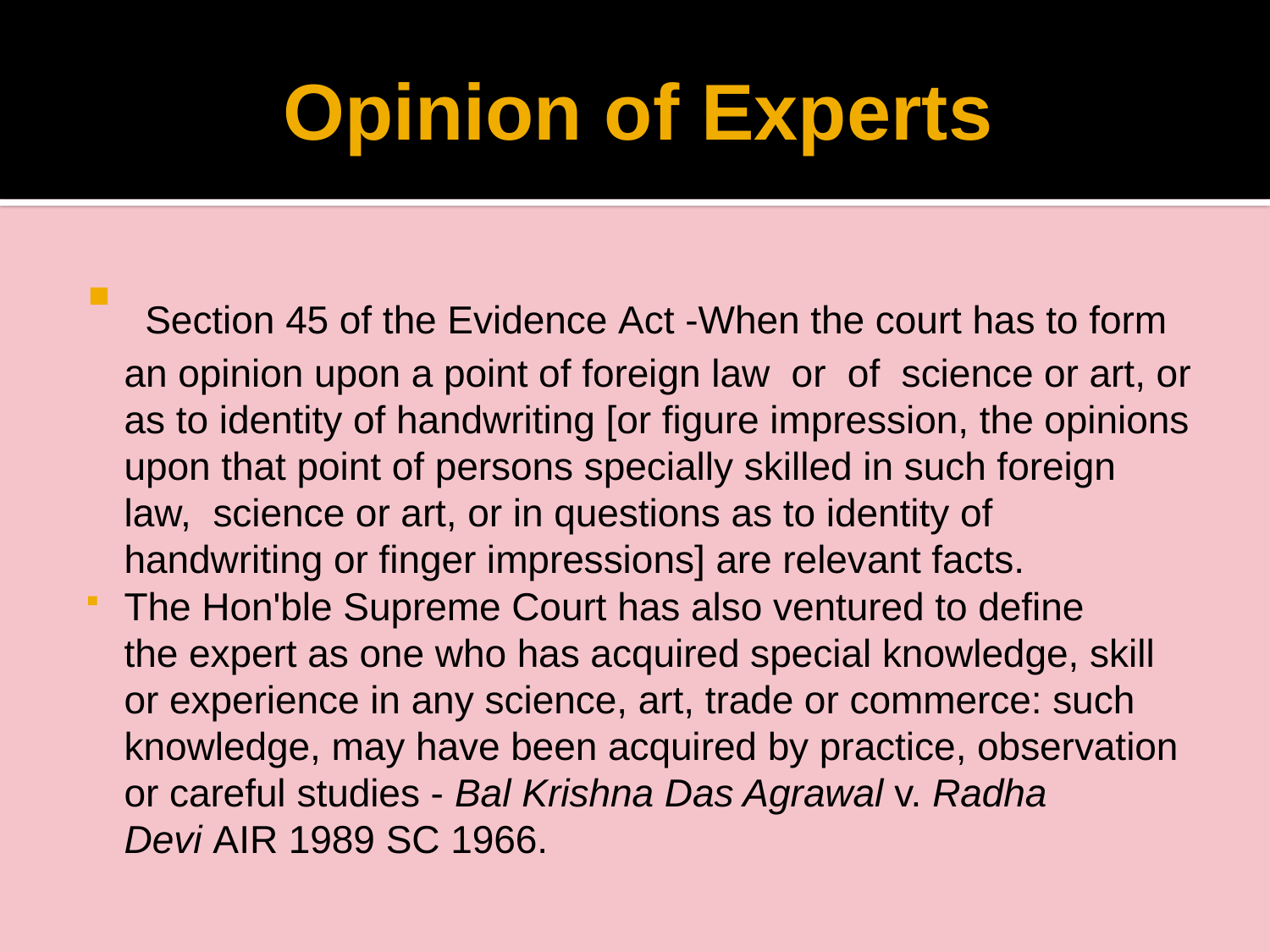

# Opinion of Experts
 Section 45 of the Evidence Act -When the court has to form an opinion upon a point of foreign law  or  of  science or art, or as to identity of handwriting [or figure impression, the opinions upon that point of persons specially skilled in such foreign law,  science or art, or in questions as to identity of handwriting or finger impressions] are relevant facts.
The Hon'ble Supreme Court has also ventured to define the expert as one who has acquired special knowledge, skill or experience in any science, art, trade or commerce: such knowledge, may have been acquired by practice, observation or careful studies - Bal Krishna Das Agrawal v. Radha Devi AIR 1989 SC 1966.